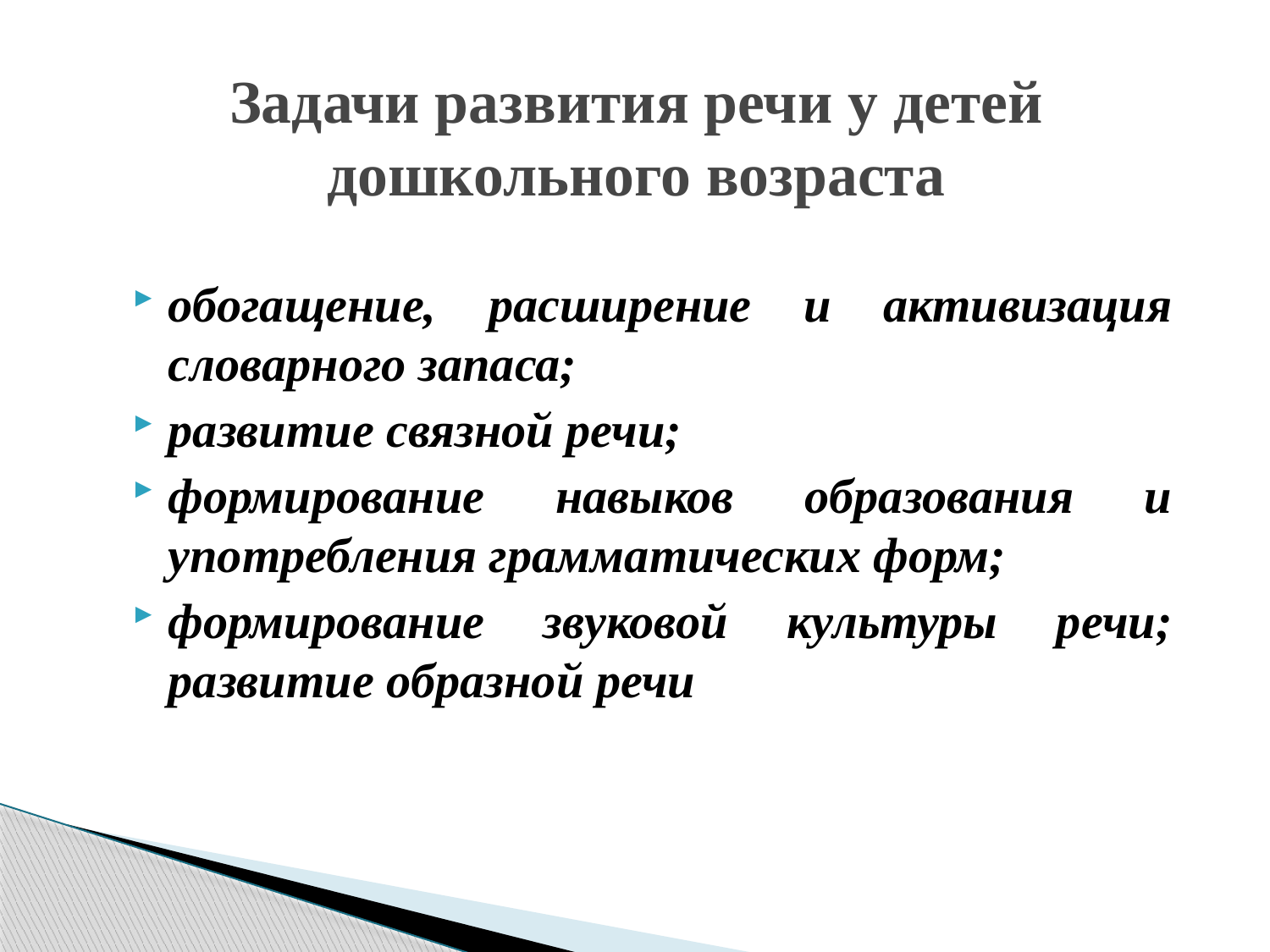

# Задачи развития речи у детей дошкольного возраста
обогащение, расширение и активизация словарного запаса;
развитие связной речи;
формирование навыков образования и употребления грамматических форм;
формирование звуковой культуры речи; развитие образной речи